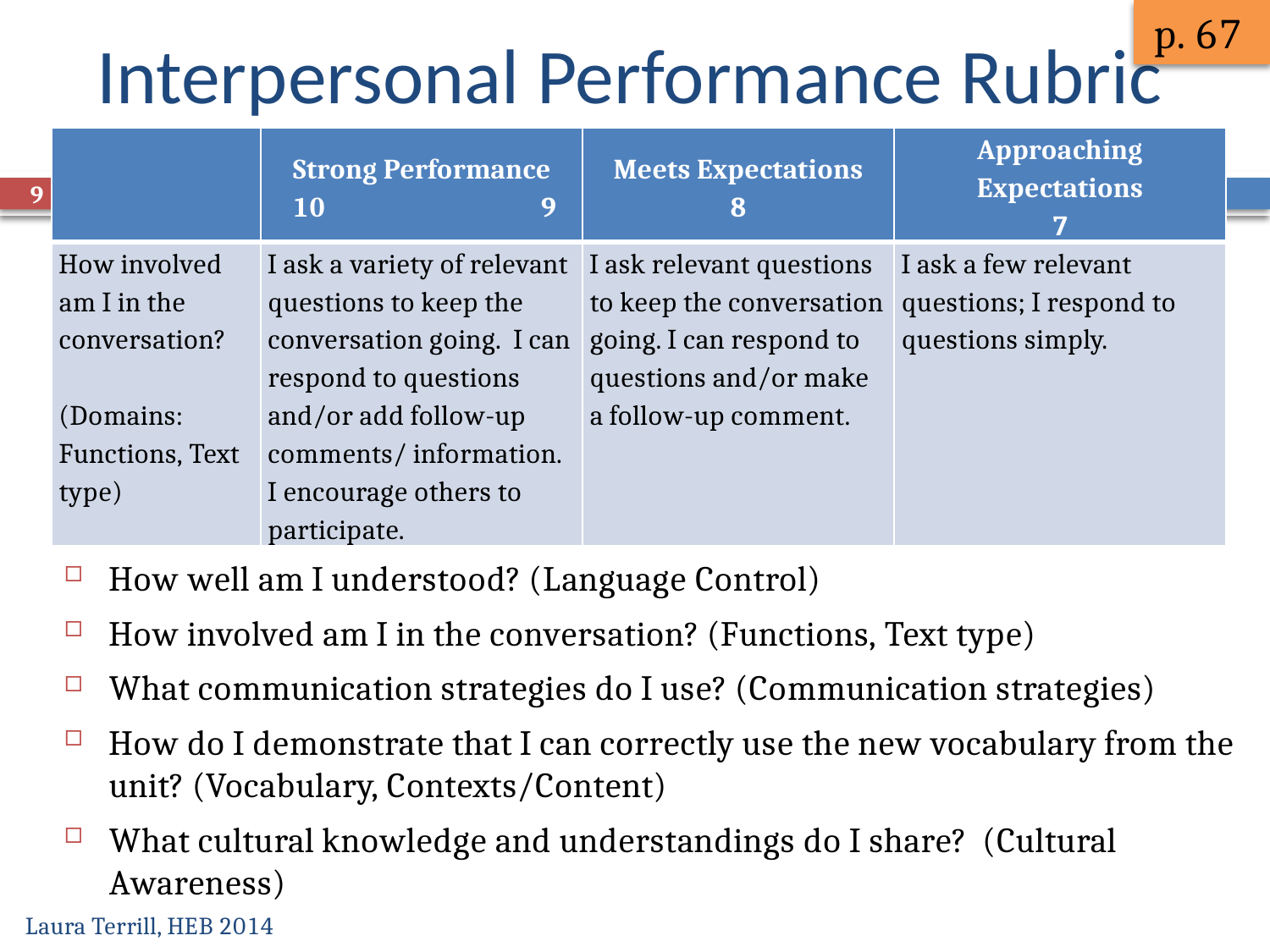

p. 67
# Interpersonal Performance Rubric
|  | Strong Performance 10 9 | Meets Expectations 8 | Approaching Expectations 7 |
| --- | --- | --- | --- |
| How involved am I in the conversation? (Domains: Functions, Text type) | I ask a variety of relevant questions to keep the conversation going. I can respond to questions and/or add follow-up comments/ information. I encourage others to participate. | I ask relevant questions to keep the conversation going. I can respond to questions and/or make a follow-up comment. | I ask a few relevant questions; I respond to questions simply. |
9
How well am I understood? (Language Control)
How involved am I in the conversation? (Functions, Text type)
What communication strategies do I use? (Communication strategies)
How do I demonstrate that I can correctly use the new vocabulary from the unit? (Vocabulary, Contexts/Content)
What cultural knowledge and understandings do I share?  (Cultural Awareness)
Laura Terrill, HEB 2014